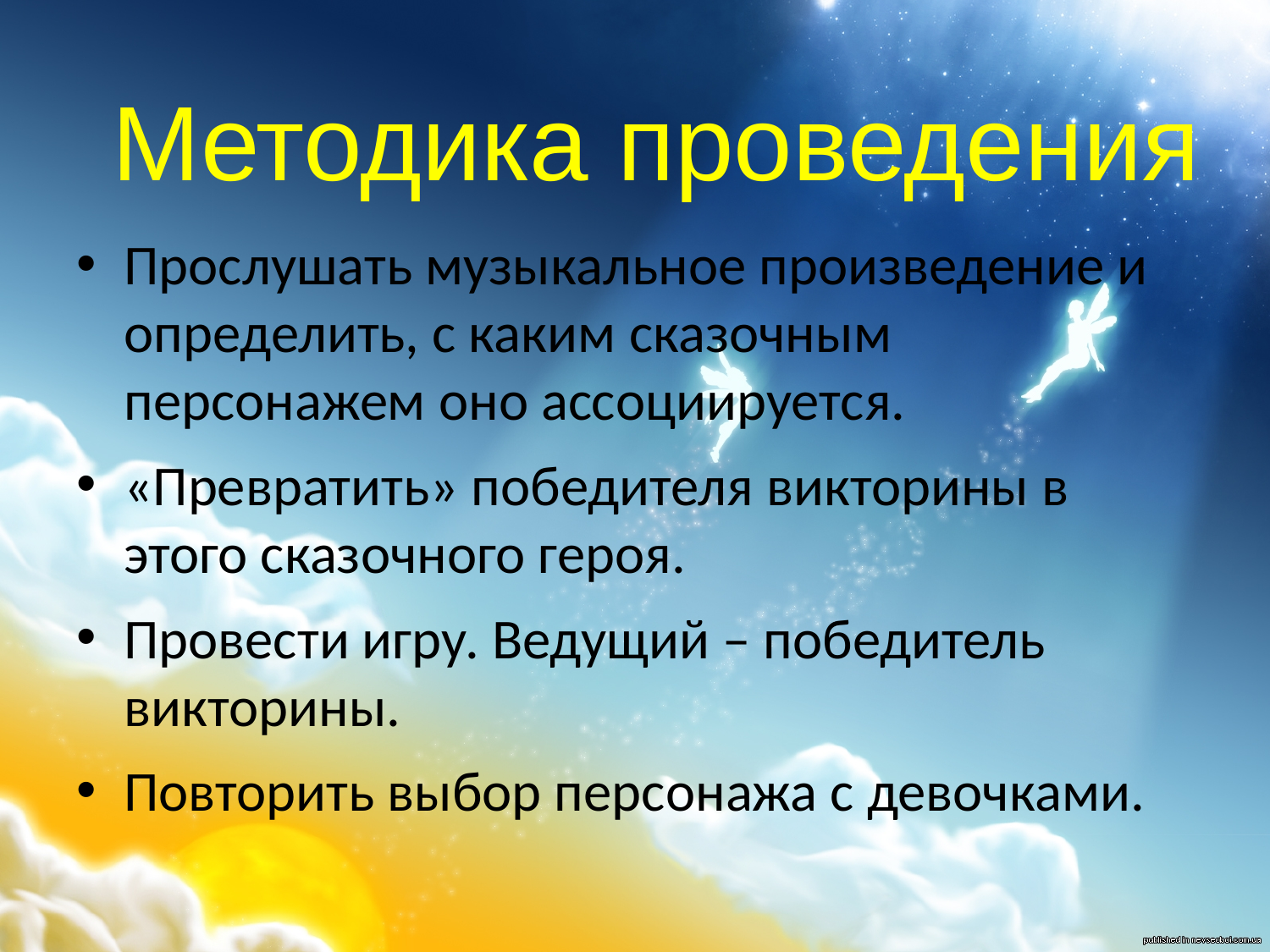

Методика проведения
Прослушать музыкальное произведение и определить, с каким сказочным персонажем оно ассоциируется.
«Превратить» победителя викторины в этого сказочного героя.
Провести игру. Ведущий – победитель викторины.
Повторить выбор персонажа с девочками.